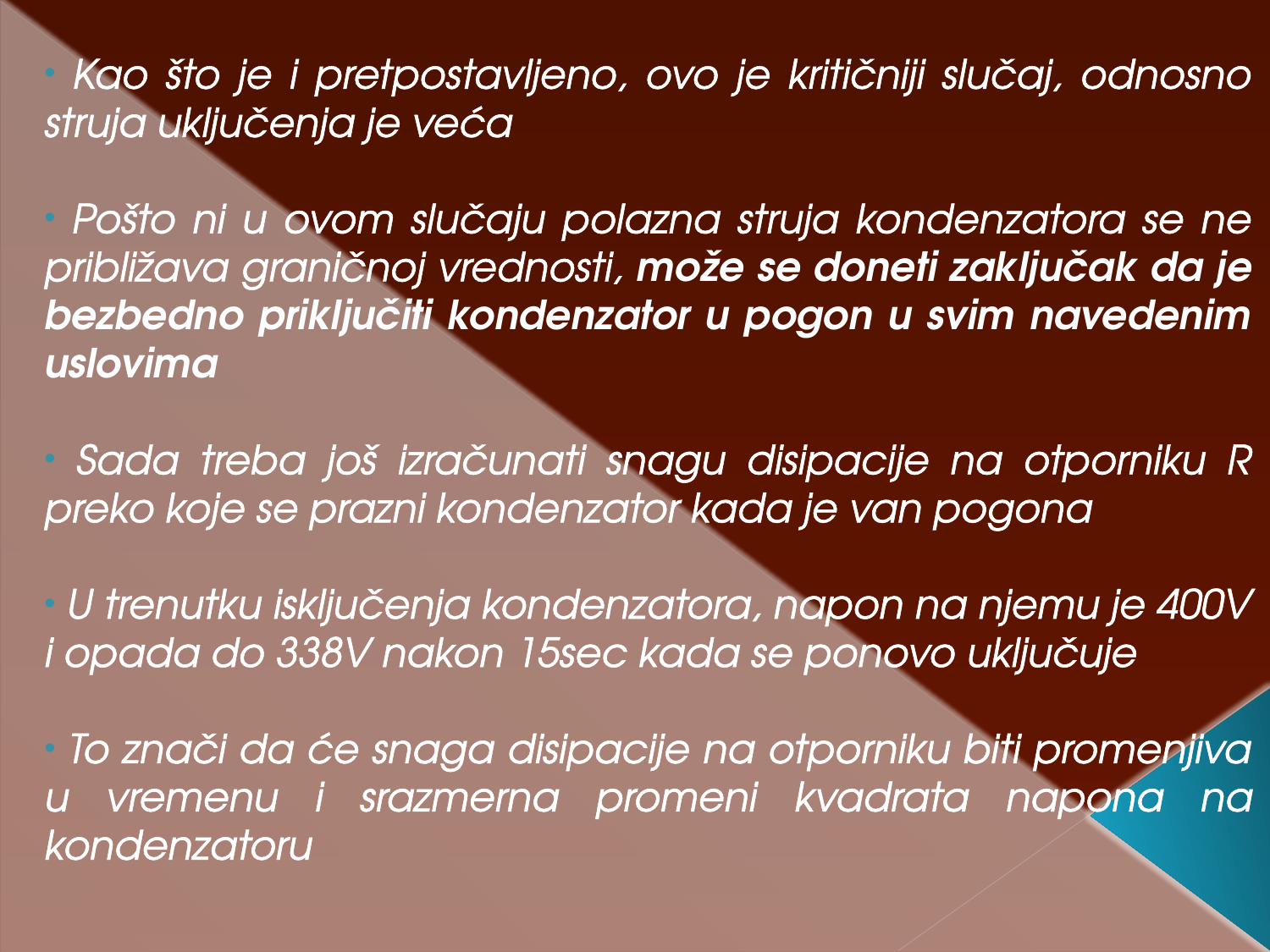

Kao što je i pretpostavljeno, ovo je kritičniji slučaj, odnosno struja uključenja je veća

 Pošto ni u ovom slučaju polazna struja kondenzatora se ne približava graničnoj vrednosti, može se doneti zaključak da je bezbedno priključiti kondenzator u pogon u svim navedenim uslovima

 Sada treba još izračunati snagu disipacije na otporniku R preko koje se prazni kondenzator kada je van pogona

 U trenutku isključenja kondenzatora, napon na njemu je 400V i opada do 338V nakon 15sec kada se ponovo uključuje

 To znači da će snaga disipacije na otporniku biti promenjiva u vremenu i srazmerna promeni kvadrata napona na kondenzatoru